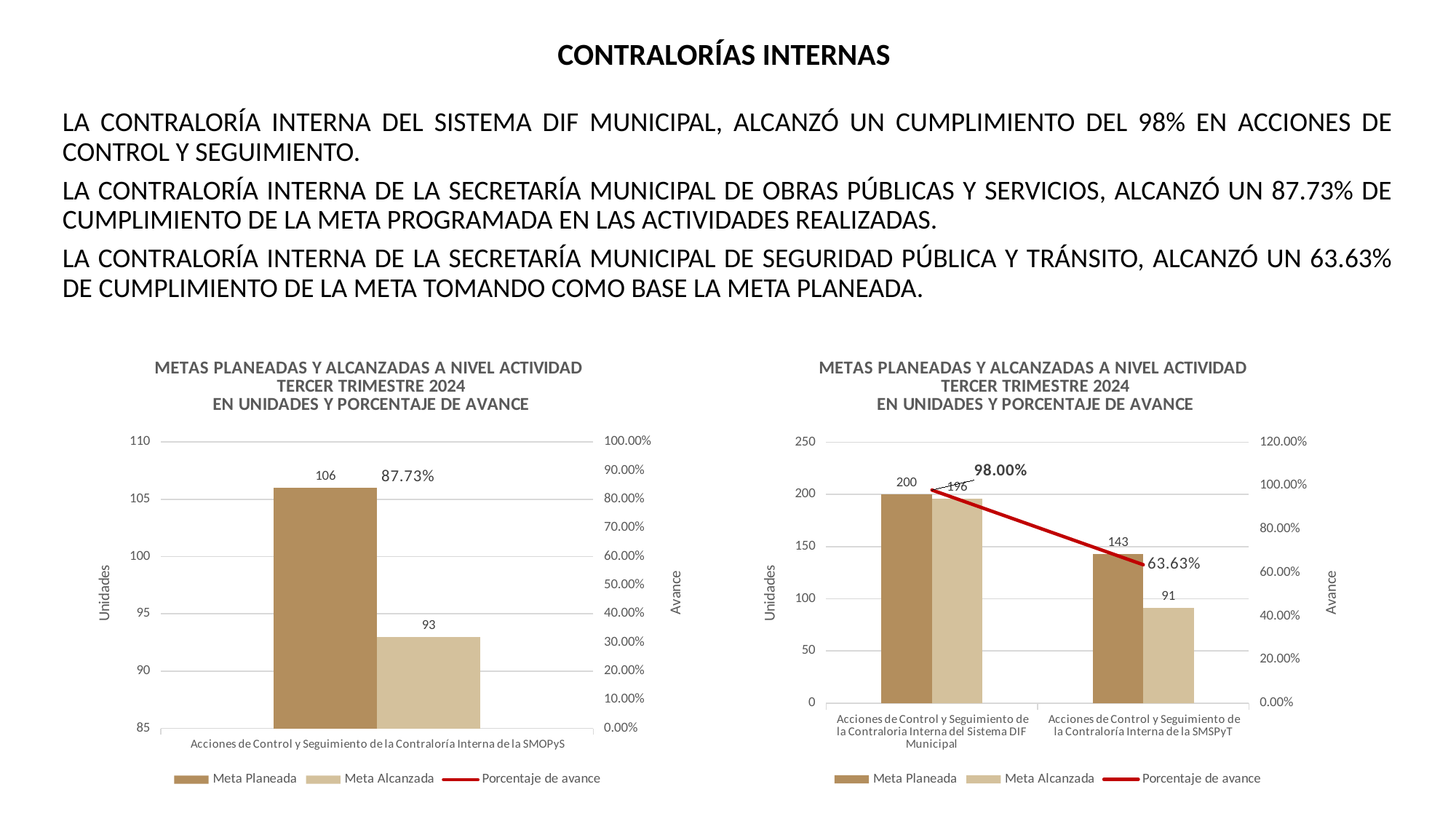

CONTRALORÍAS INTERNAS

LA CONTRALORÍA INTERNA DEL SISTEMA DIF MUNICIPAL, ALCANZÓ UN CUMPLIMIENTO DEL 98% EN ACCIONES DE CONTROL Y SEGUIMIENTO.
LA CONTRALORÍA INTERNA DE LA SECRETARÍA MUNICIPAL DE OBRAS PÚBLICAS Y SERVICIOS, ALCANZÓ UN 87.73% DE CUMPLIMIENTO DE LA META PROGRAMADA EN LAS ACTIVIDADES REALIZADAS.
LA CONTRALORÍA INTERNA DE LA SECRETARÍA MUNICIPAL DE SEGURIDAD PÚBLICA Y TRÁNSITO, ALCANZÓ UN 63.63% DE CUMPLIMIENTO DE LA META TOMANDO COMO BASE LA META PLANEADA.

### Chart: METAS PLANEADAS Y ALCANZADAS A NIVEL ACTIVIDAD
TERCER TRIMESTRE 2024
EN UNIDADES Y PORCENTAJE DE AVANCE

| Category | Meta Planeada | Meta Alcanzada |  |
|---|---|---|---|
|  Acciones de Control y Seguimiento de la Contraloría Interna de la SMOPyS | 106.0 | 93.0 | 0.8773584905660378 |

### Chart: METAS PLANEADAS Y ALCANZADAS A NIVEL ACTIVIDAD
TERCER TRIMESTRE 2024
EN UNIDADES Y PORCENTAJE DE AVANCE

| Category | Meta Planeada | Meta Alcanzada |  |
|---|---|---|---|
|  Acciones de Control y Seguimiento de la Contraloria Interna del Sistema DIF Municipal | 200.0 | 196.0 | 0.98 |
|  Acciones de Control y Seguimiento de la Contraloría Interna de la SMSPyT | 143.0 | 91.0 | 0.6363636363636364 |